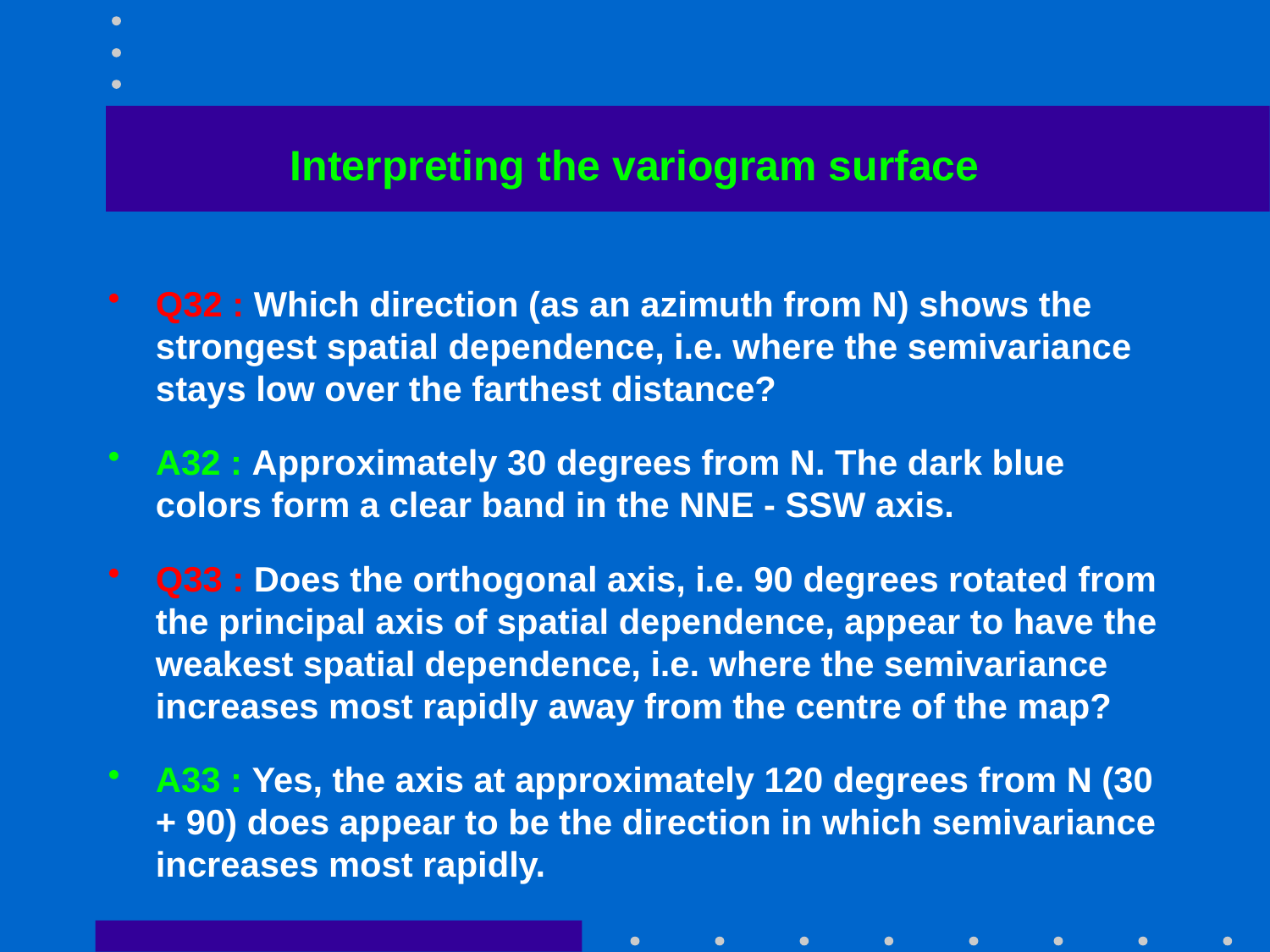

# Interpreting the variogram surface
Q32 : Which direction (as an azimuth from N) shows the strongest spatial dependence, i.e. where the semivariance stays low over the farthest distance?
A32 : Approximately 30 degrees from N. The dark blue colors form a clear band in the NNE - SSW axis.
Q33 : Does the orthogonal axis, i.e. 90 degrees rotated from the principal axis of spatial dependence, appear to have the weakest spatial dependence, i.e. where the semivariance increases most rapidly away from the centre of the map?
A33 : Yes, the axis at approximately 120 degrees from N (30 + 90) does appear to be the direction in which semivariance increases most rapidly.